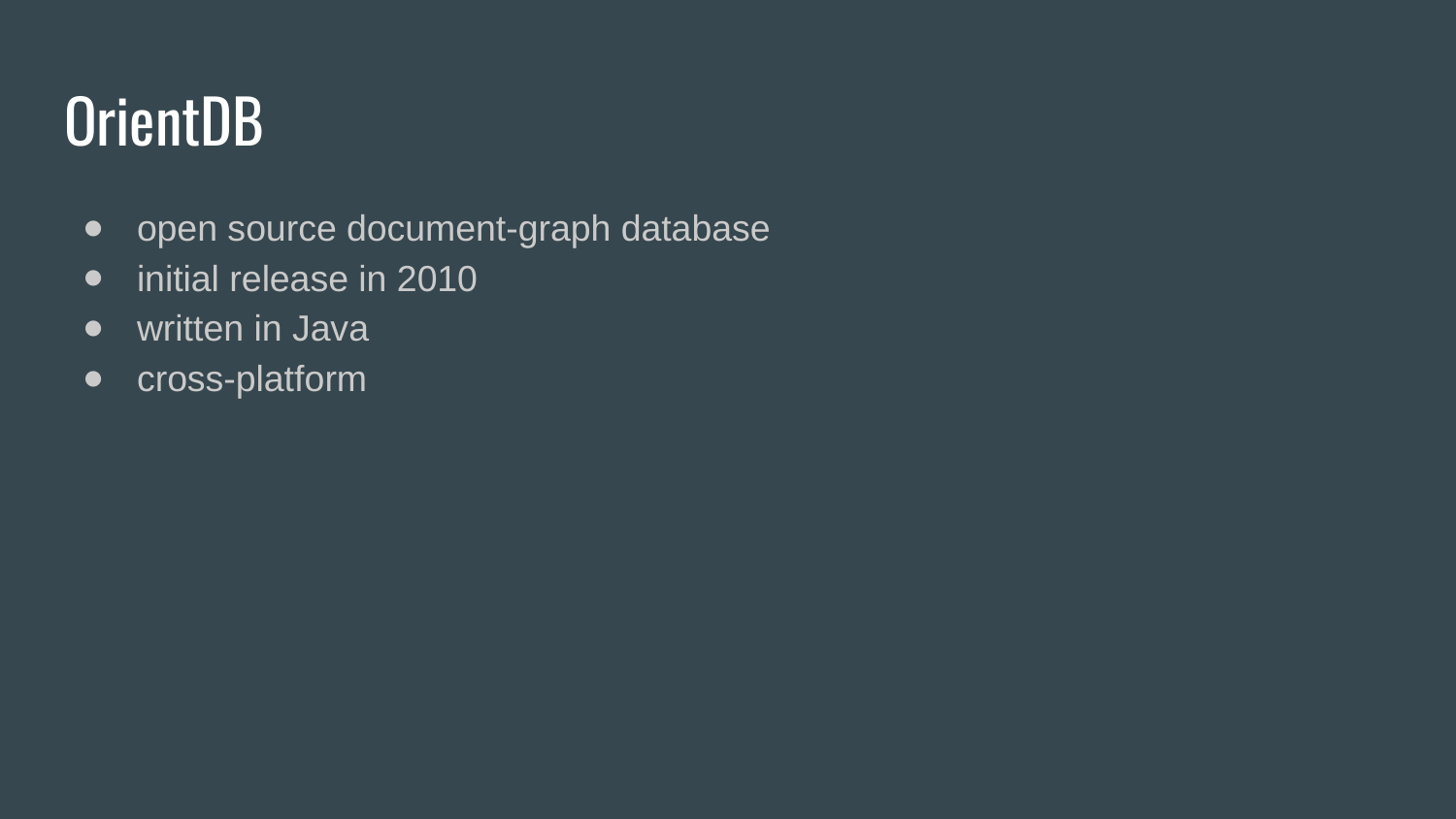

# OrientDB
open source document-graph database
initial release in 2010
written in Java
cross-platform